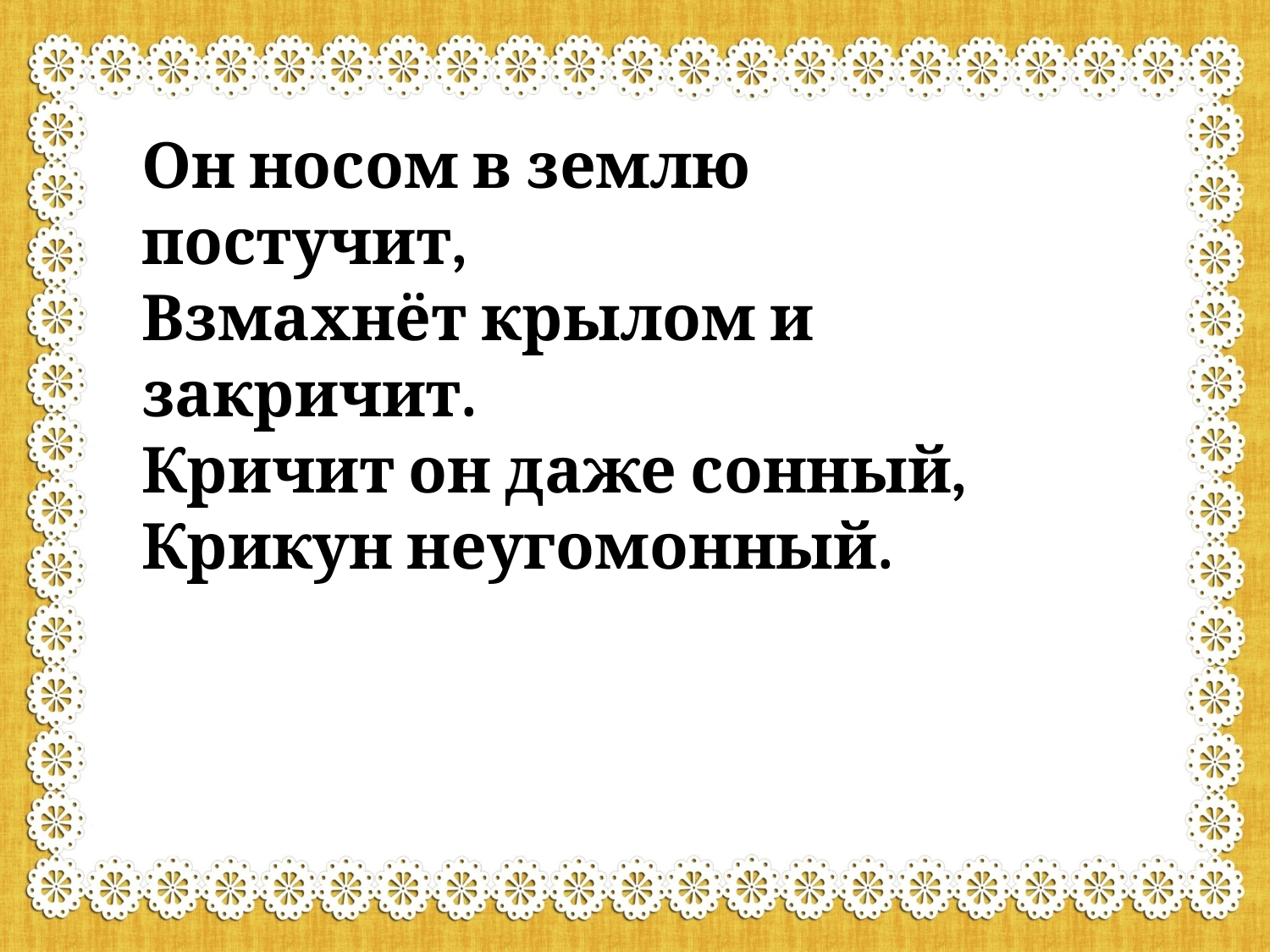

Он носом в землю постучит,
Взмахнёт крылом и закричит.
Кричит он даже сонный,
Крикун неугомонный.